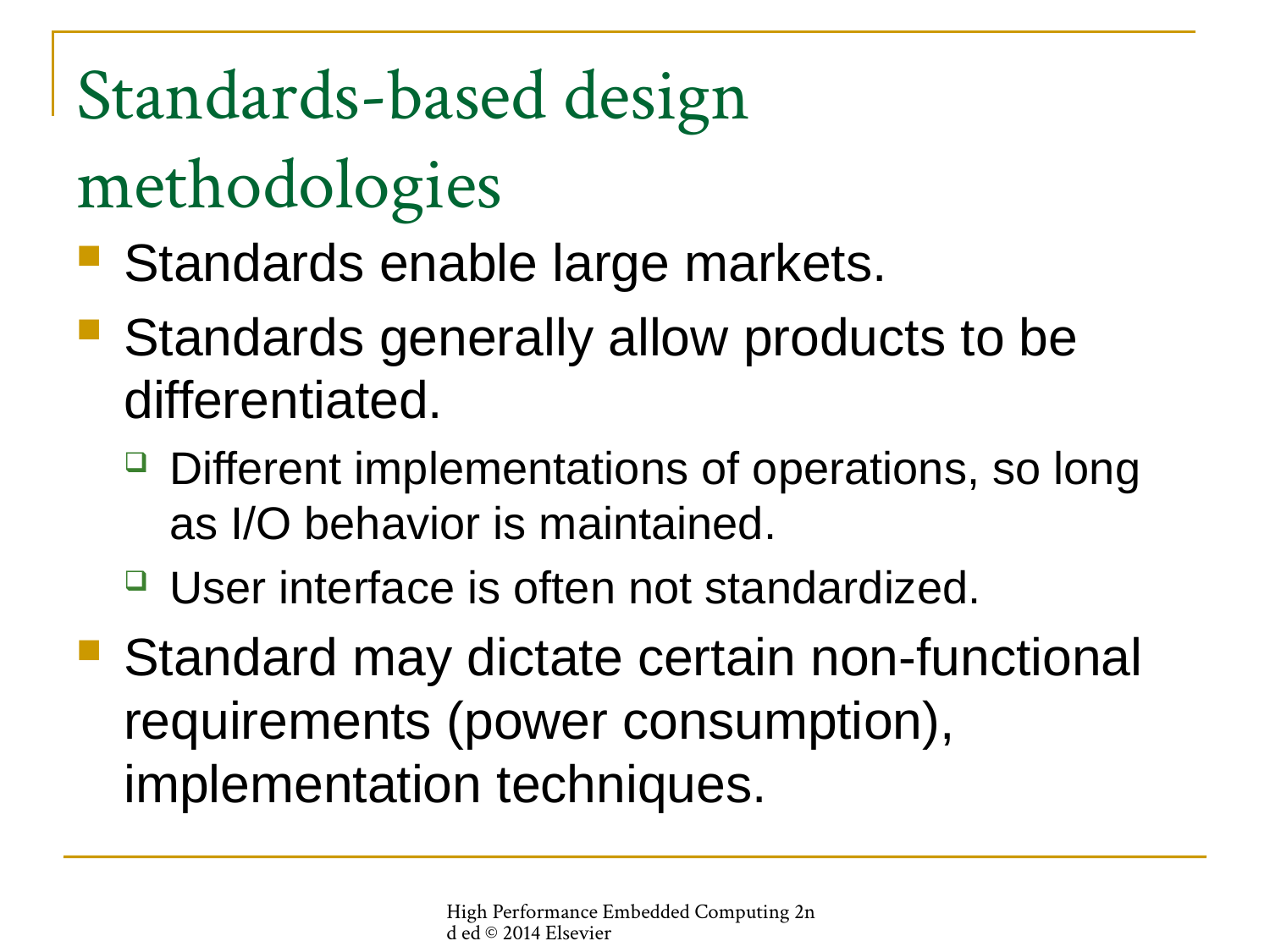

# Standards-based design methodologies
Standards enable large markets.
Standards generally allow products to be differentiated.
Different implementations of operations, so long as I/O behavior is maintained.
User interface is often not standardized.
Standard may dictate certain non-functional requirements (power consumption), implementation techniques.
High Performance Embedded Computing 2nd ed © 2014 Elsevier